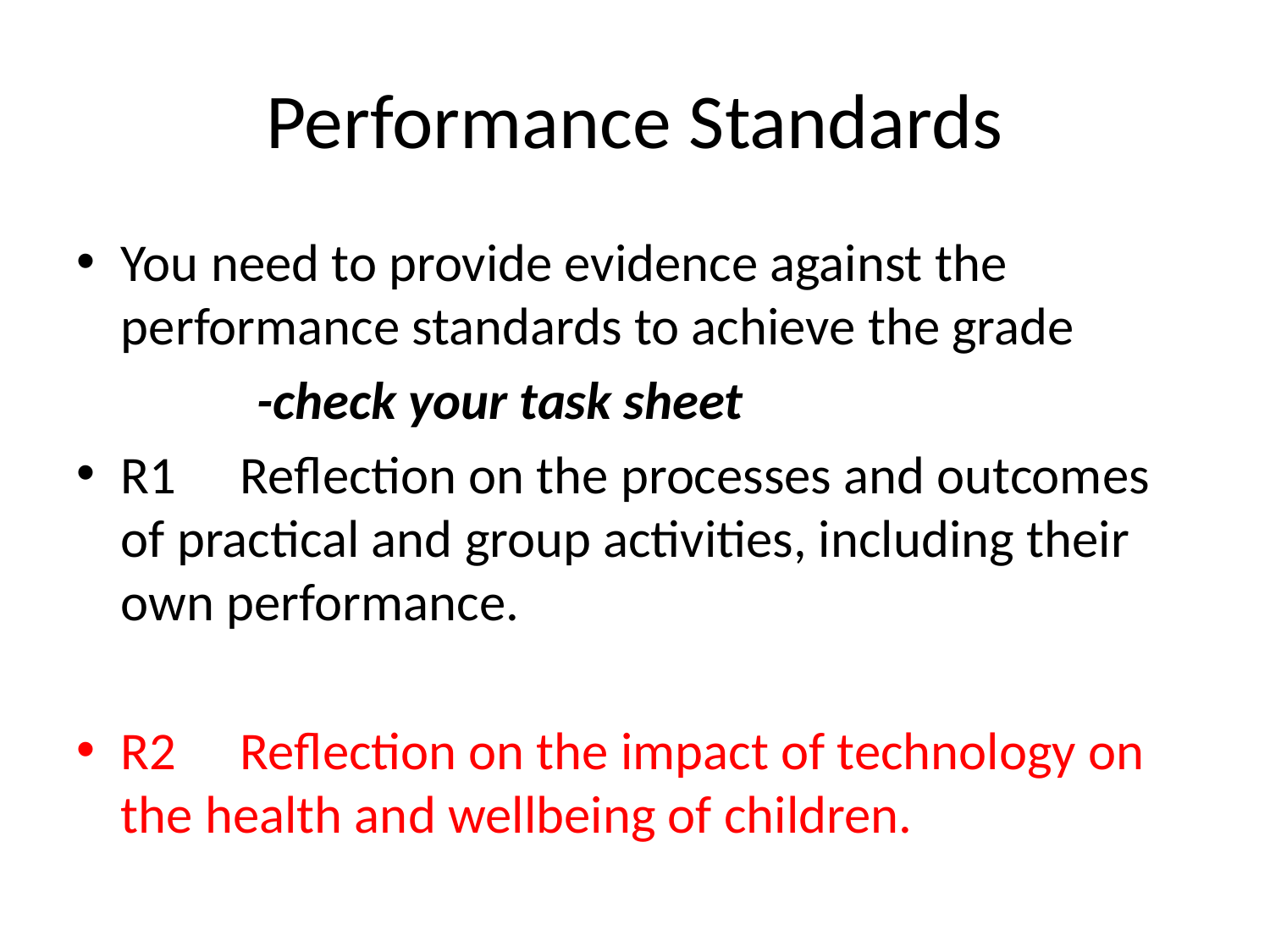

# Performance Standards
You need to provide evidence against the performance standards to achieve the grade
               -check your task sheet
R1	Reflection on the processes and outcomes of practical and group activities, including their own performance.

R2	Reflection on the impact of technology on the health and wellbeing of children.